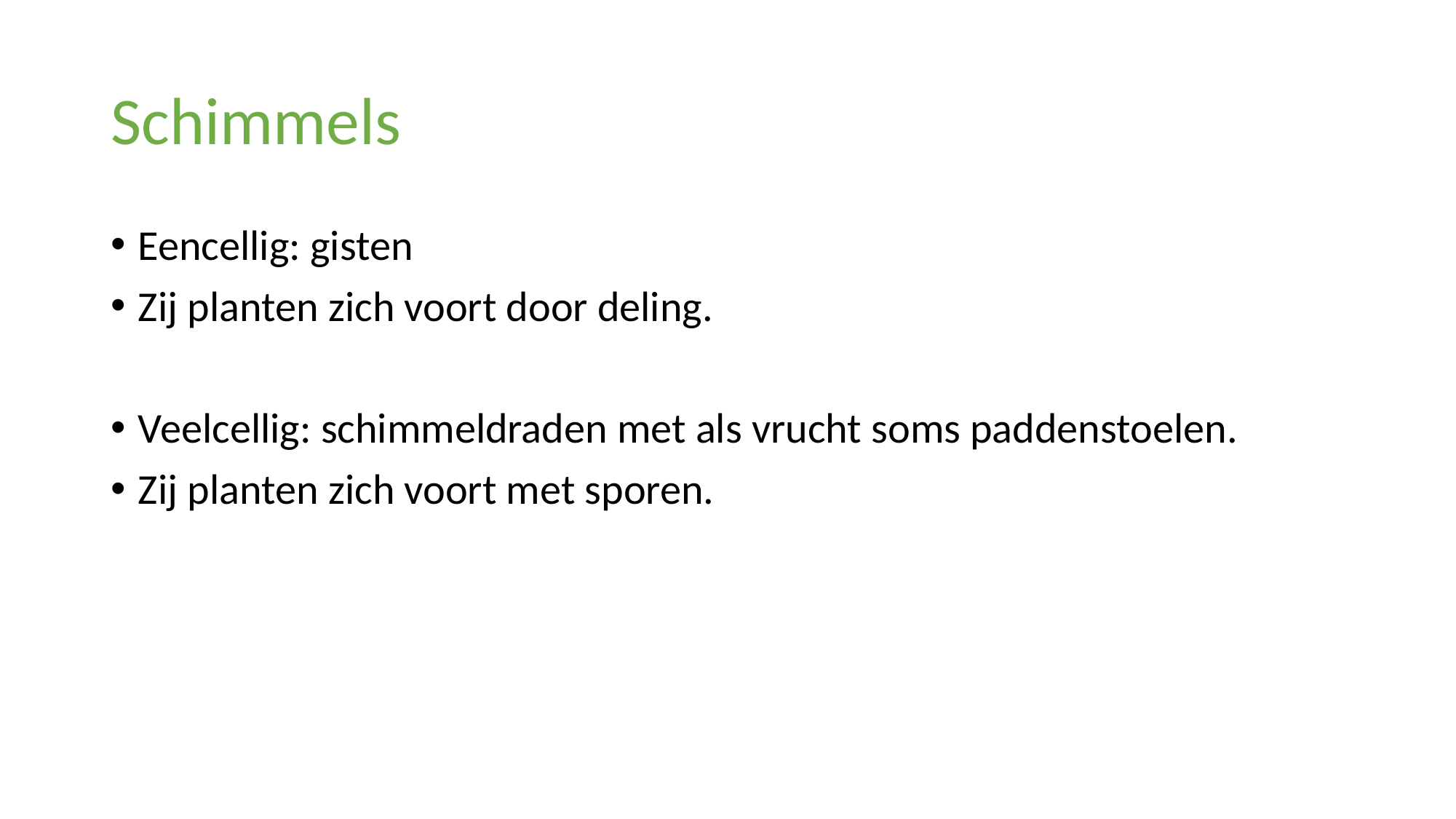

# Schimmels
Eencellig: gisten
Zij planten zich voort door deling.

Veelcellig: schimmeldraden met als vrucht soms paddenstoelen.
Zij planten zich voort met sporen.